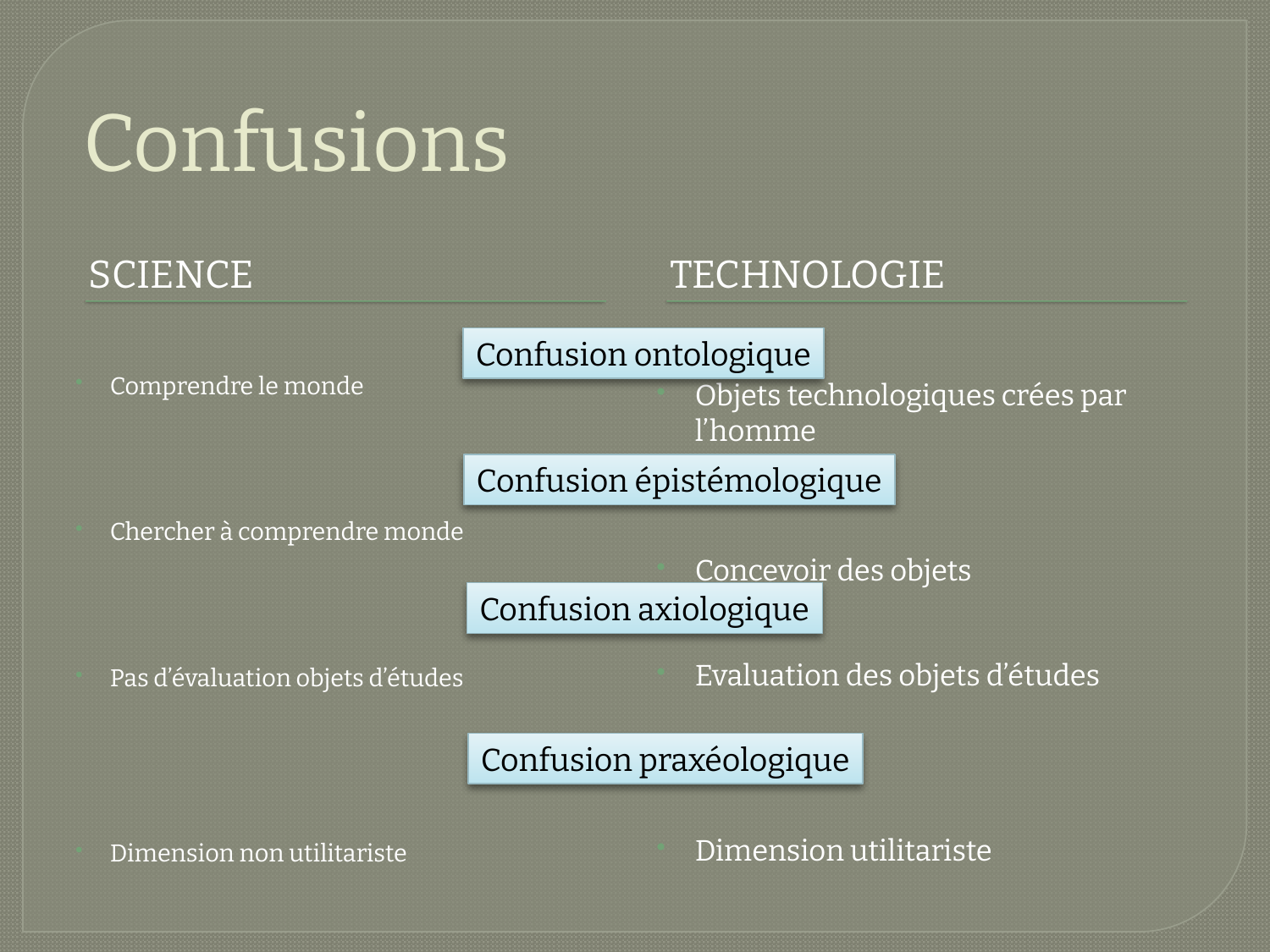

# Confusions
Science
technologie

Comprendre le monde

Chercher à comprendre monde

Pas d’évaluation objets d’études

Dimension non utilitariste
Confusion ontologique

Objets technologiques crées par l’homme

Concevoir des objets

Evaluation des objets d’études

Dimension utilitariste

Confusion épistémologique
Confusion axiologique
Confusion praxéologique